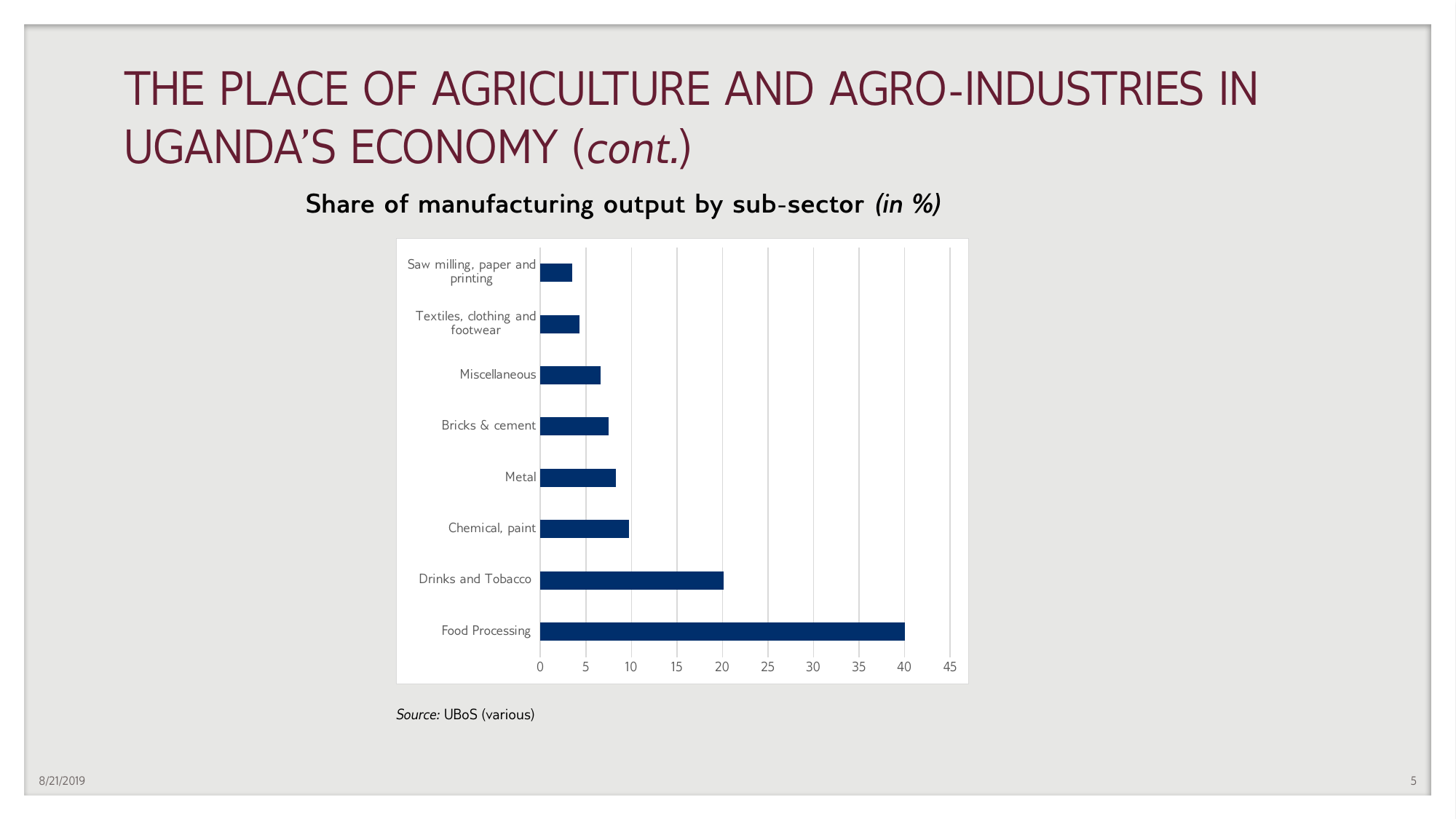

# THE PLACE OF AGRICULTURE AND AGRO-INDUSTRIES IN UGANDA’S ECONOMY (cont.)
Share of manufacturing output by sub-sector (in %)

### Chart

| Category | Share of manufacturing output (%) |
|---|---|
| Food Processing  | 40.0 |
| Drinks and Tobacco  | 20.1 |
| Chemical, paint | 9.7 |
| Metal | 8.3 |
| Bricks & cement | 7.5 |
| Miscellaneous | 6.6 |
| Textiles, clothing and footwear | 4.3 |
| Saw milling, paper and printing | 3.5 |
Source: UBoS (various)
8/21/2019
5